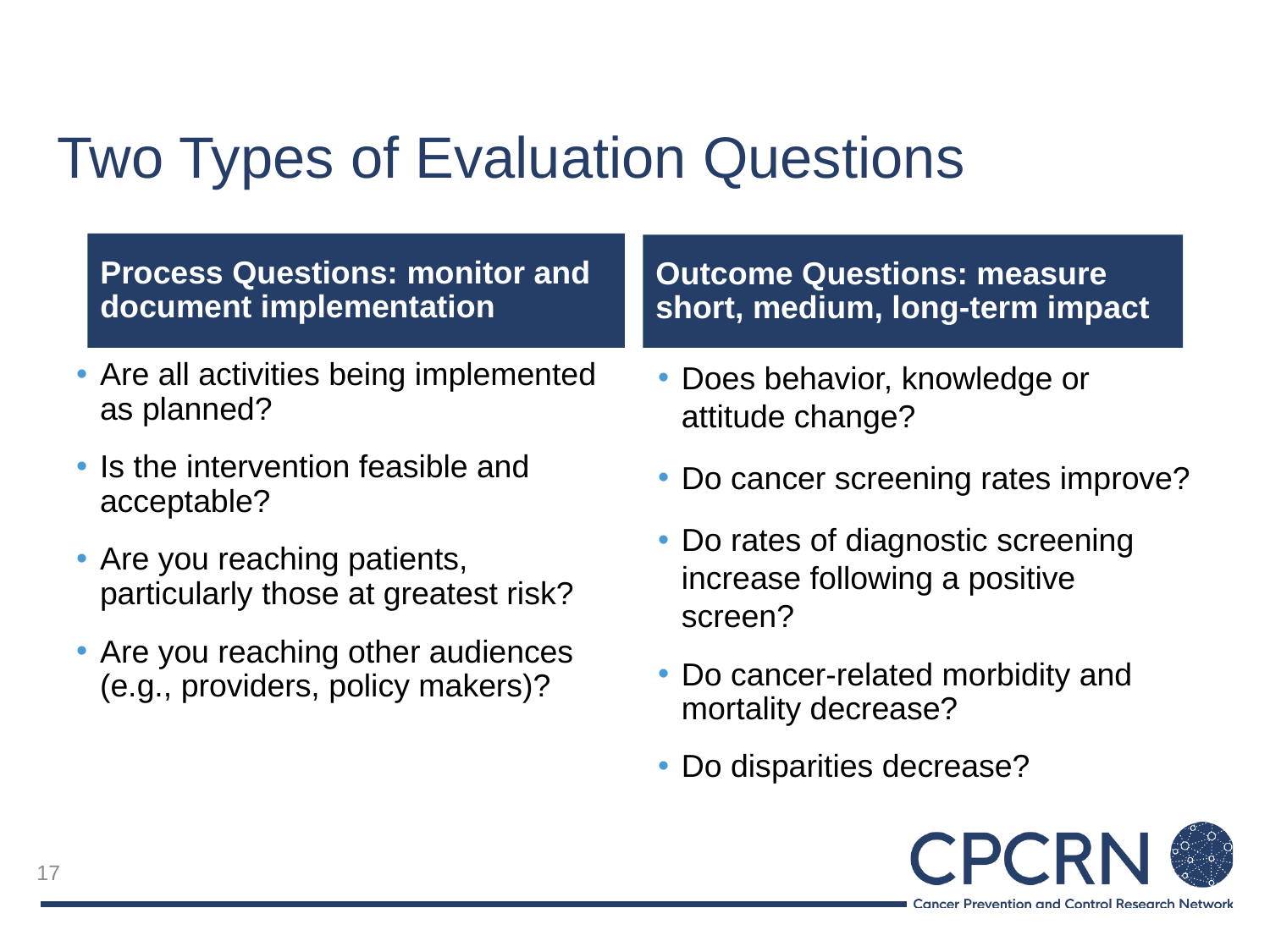

# Two Types of Evaluation Questions
Process Questions: monitor and document implementation
Outcome Questions: measure short, medium, long-term impact
Does behavior, knowledge or attitude change?
Do cancer screening rates improve?
Do rates of diagnostic screening increase following a positive screen?
Do cancer-related morbidity and mortality decrease?
Do disparities decrease?

Are all activities being implemented as planned?
Is the intervention feasible and acceptable?
Are you reaching patients, particularly those at greatest risk?
Are you reaching other audiences (e.g., providers, policy makers)?

17